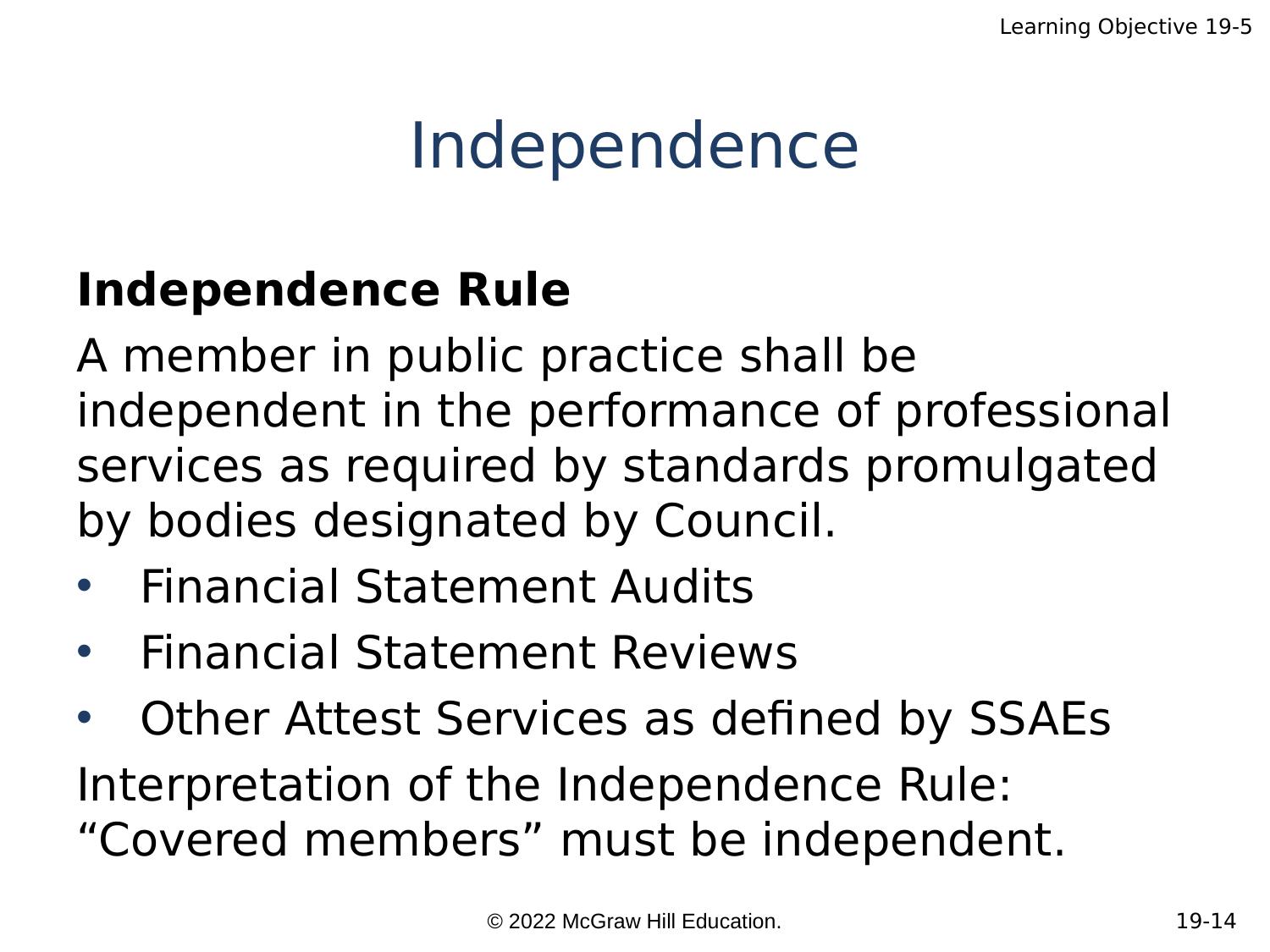

Learning Objective 19-5
# Independence
Independence Rule
A member in public practice shall be independent in the performance of professional services as required by standards promulgated by bodies designated by Council.
Financial Statement Audits
Financial Statement Reviews
Other Attest Services as defined by SSAEs
Interpretation of the Independence Rule: “Covered members” must be independent.